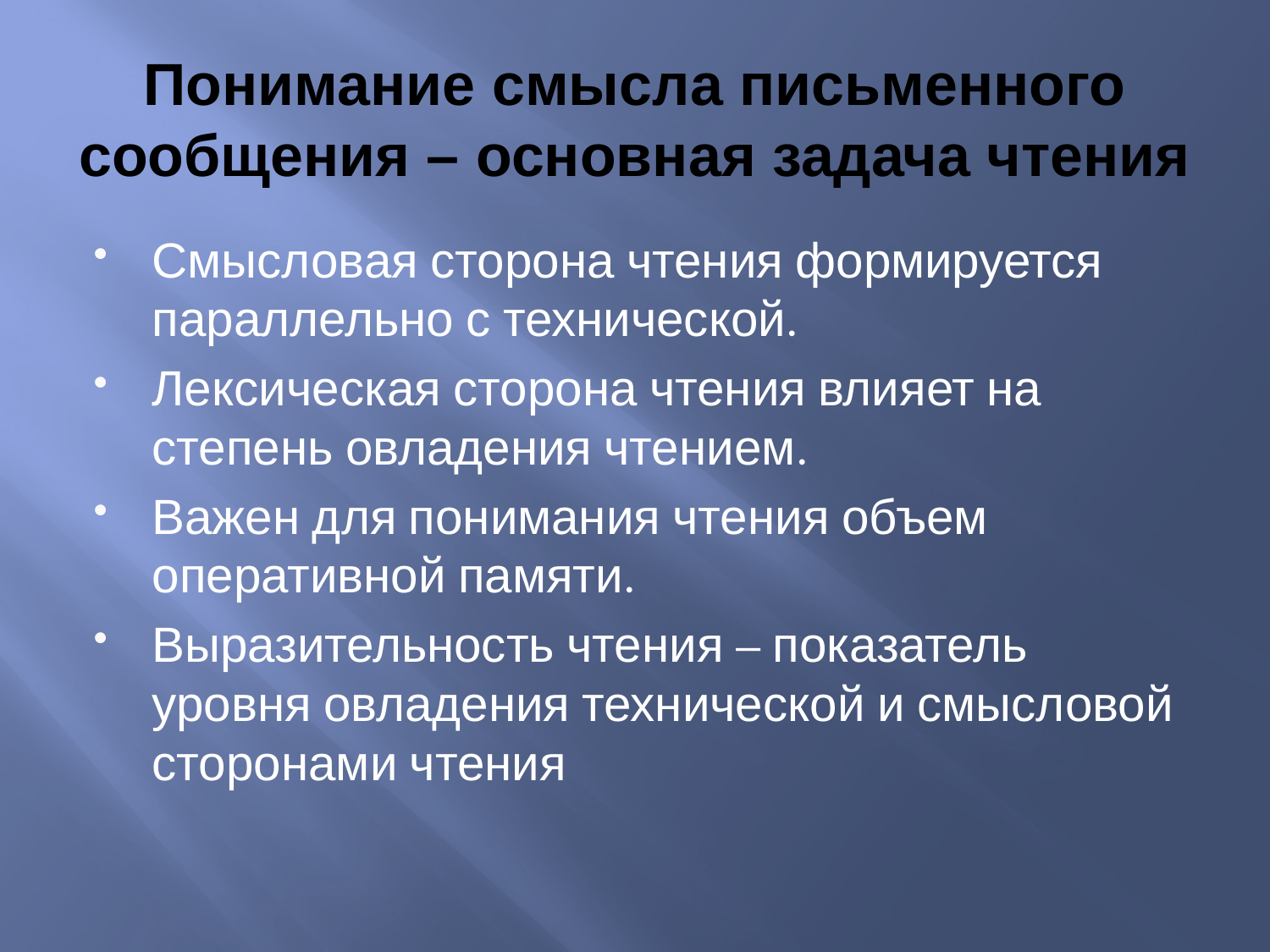

# Понимание смысла письменного сообщения – основная задача чтения
Смысловая сторона чтения формируется параллельно с технической.
Лексическая сторона чтения влияет на  степень овладения чтением.
Важен для понимания чтения объем оперативной памяти.
Выразительность чтения – показатель уровня овладения технической и смысловой сторонами чтения